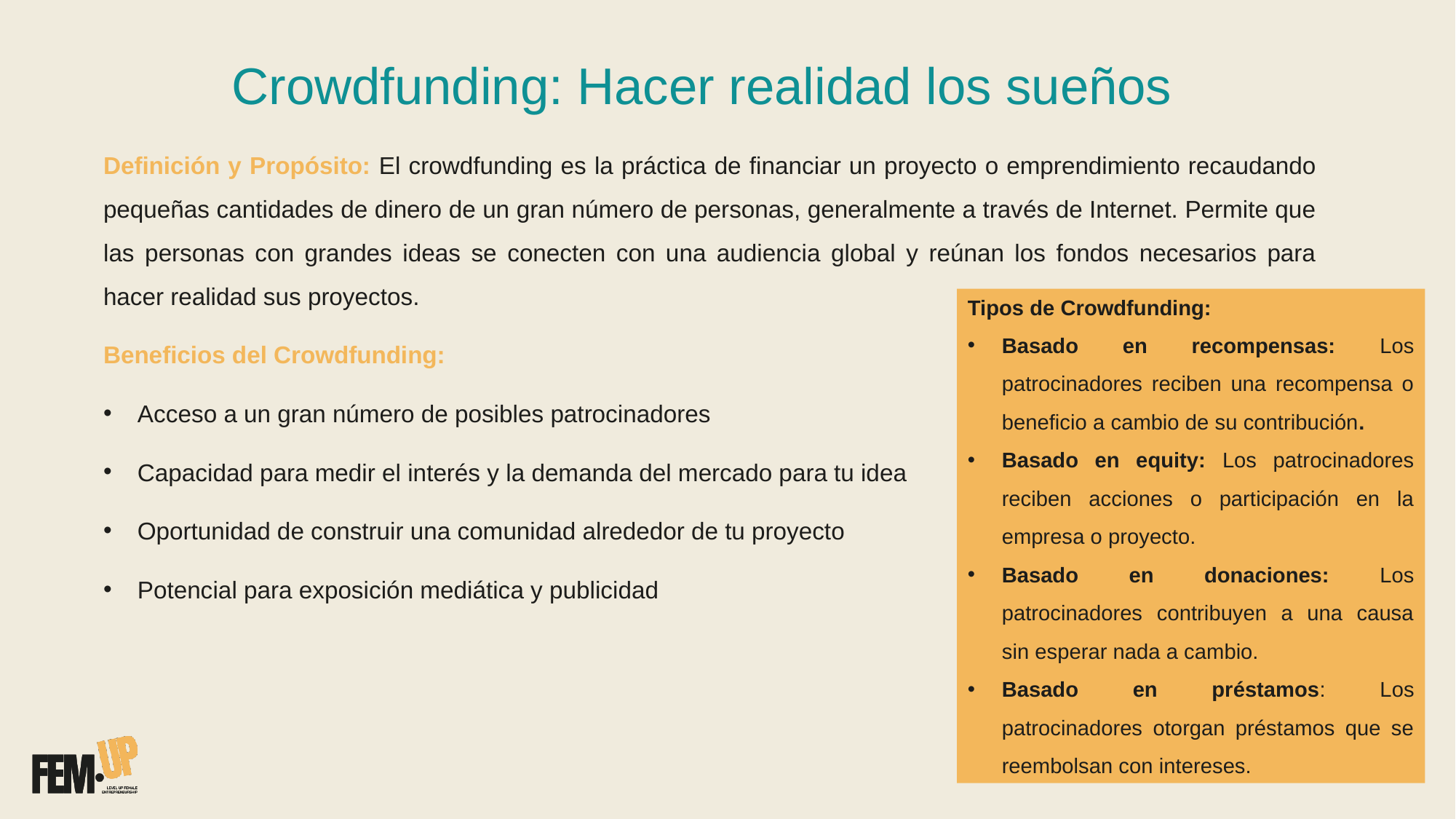

# Crowdfunding: Hacer realidad los sueños
Definición y Propósito: El crowdfunding es la práctica de financiar un proyecto o emprendimiento recaudando pequeñas cantidades de dinero de un gran número de personas, generalmente a través de Internet. Permite que las personas con grandes ideas se conecten con una audiencia global y reúnan los fondos necesarios para hacer realidad sus proyectos.
Beneficios del Crowdfunding:
Acceso a un gran número de posibles patrocinadores
Capacidad para medir el interés y la demanda del mercado para tu idea
Oportunidad de construir una comunidad alrededor de tu proyecto
Potencial para exposición mediática y publicidad
Tipos de Crowdfunding:
Basado en recompensas: Los patrocinadores reciben una recompensa o beneficio a cambio de su contribución.
Basado en equity: Los patrocinadores reciben acciones o participación en la empresa o proyecto.
Basado en donaciones: Los patrocinadores contribuyen a una causa sin esperar nada a cambio.
Basado en préstamos: Los patrocinadores otorgan préstamos que se reembolsan con intereses.